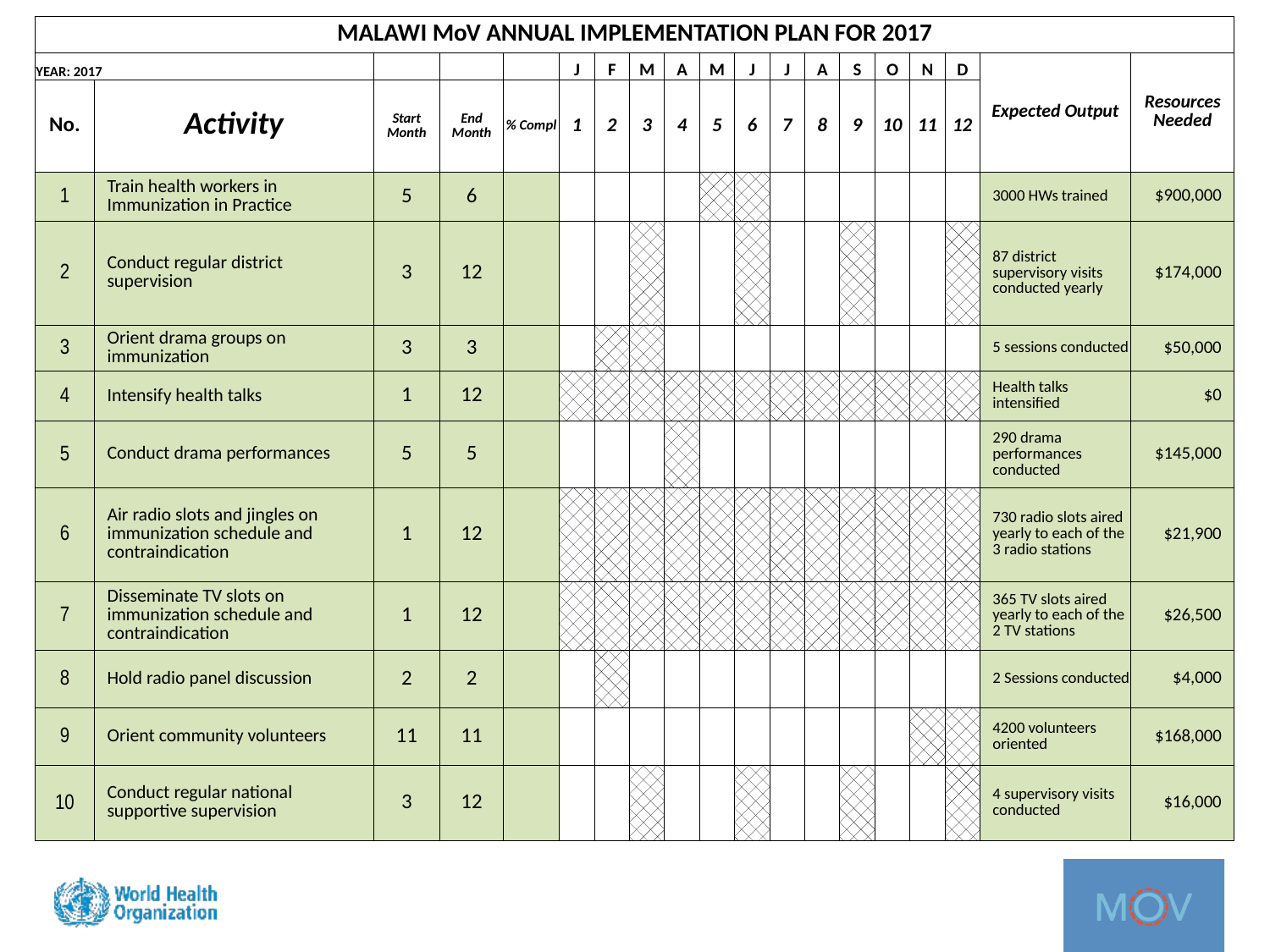

| MALAWI MoV ANNUAL IMPLEMENTATION PLAN FOR 2017 |  |  |  |  |  |  |  |  |  |  |  |  |  |  |  |  |  |  |
| --- | --- | --- | --- | --- | --- | --- | --- | --- | --- | --- | --- | --- | --- | --- | --- | --- | --- | --- |
| YEAR: 2017 |  |  |  |  | J | F | M | A | M | J | J | A | S | O | N | D | Expected Output | Resources Needed |
| No. | Activity | Start Month | End Month | % Compl | 1 | 2 | 3 | 4 | 5 | 6 | 7 | 8 | 9 | 10 | 11 | 12 |  |  |
| 1 | Train health workers in Immunization in Practice | 5 | 6 |  |  |  |  |  |  |  |  |  |  |  |  |  | 3000 HWs trained | $900,000 |
| 2 | Conduct regular district supervision | 3 | 12 |  |  |  |  |  |  |  |  |  |  |  |  |  | 87 district supervisory visits conducted yearly | $174,000 |
| 3 | Orient drama groups on immunization | 3 | 3 |  |  |  |  |  |  |  |  |  |  |  |  |  | 5 sessions conducted | $50,000 |
| 4 | Intensify health talks | 1 | 12 |  |  |  |  |  |  |  |  |  |  |  |  |  | Health talks intensified | $0 |
| 5 | Conduct drama performances | 5 | 5 |  |  |  |  |  |  |  |  |  |  |  |  |  | 290 drama performances conducted | $145,000 |
| 6 | Air radio slots and jingles on immunization schedule and contraindication | 1 | 12 |  |  |  |  |  |  |  |  |  |  |  |  |  | 730 radio slots aired yearly to each of the 3 radio stations | $21,900 |
| 7 | Disseminate TV slots on immunization schedule and contraindication | 1 | 12 |  |  |  |  |  |  |  |  |  |  |  |  |  | 365 TV slots aired yearly to each of the 2 TV stations | $26,500 |
| 8 | Hold radio panel discussion | 2 | 2 |  |  |  |  |  |  |  |  |  |  |  |  |  | 2 Sessions conducted | $4,000 |
| 9 | Orient community volunteers | 11 | 11 |  |  |  |  |  |  |  |  |  |  |  |  |  | 4200 volunteers oriented | $168,000 |
| 10 | Conduct regular national supportive supervision | 3 | 12 |  |  |  |  |  |  |  |  |  |  |  |  |  | 4 supervisory visits conducted | $16,000 |